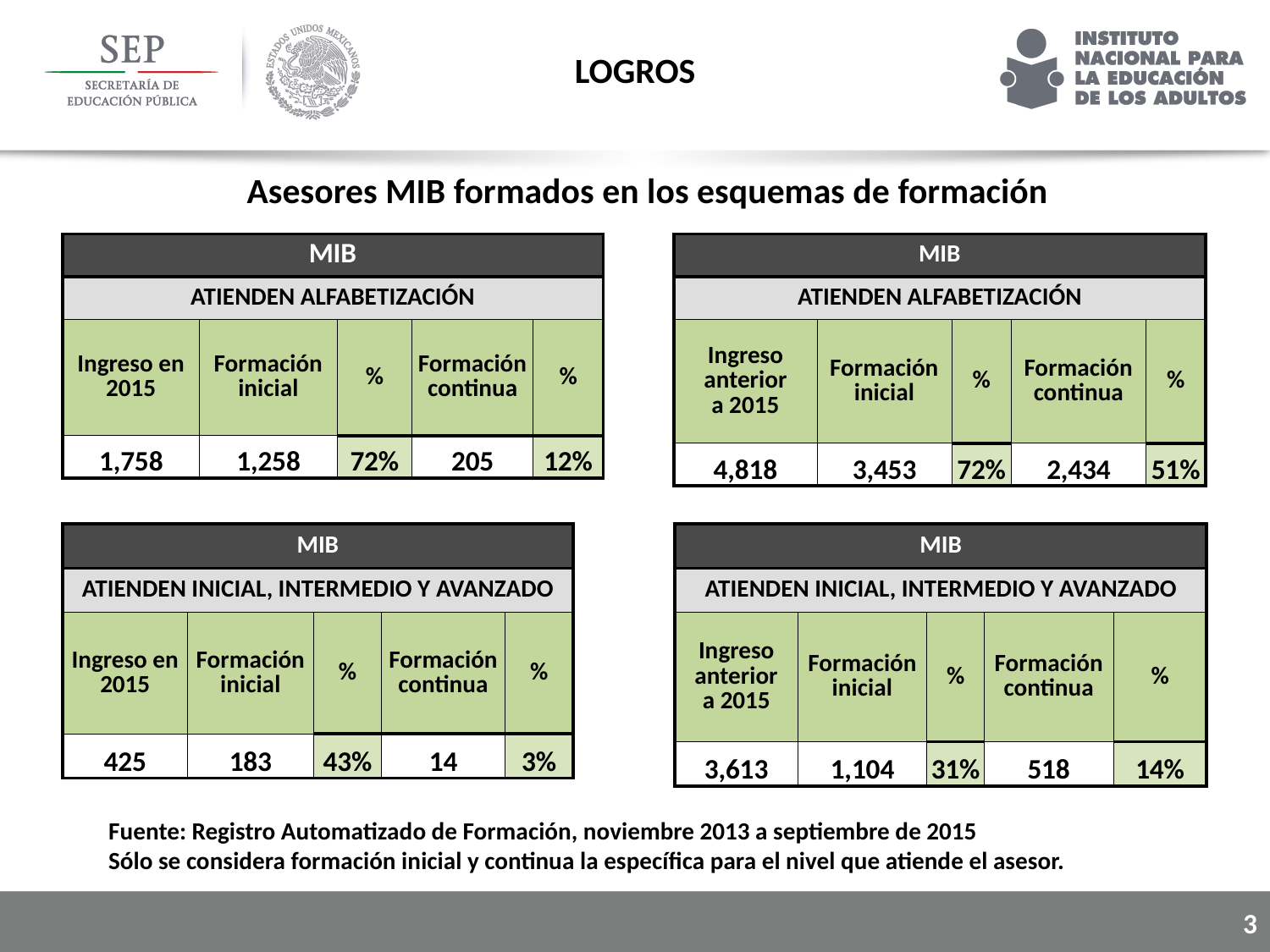

LOGROS
Asesores MIB formados en los esquemas de formación
| MIB |  |  |  |  |
| --- | --- | --- | --- | --- |
| ATIENDEN ALFABETIZACIÓN |  |  |  |  |
| Ingreso en 2015 | Formación inicial | % | Formación continua | % |
| 1,758 | 1,258 | 72% | 205 | 12% |
| MIB |  |  |  |  |
| --- | --- | --- | --- | --- |
| ATIENDEN ALFABETIZACIÓN |  |  |  |  |
| Ingreso anterior a 2015 | Formación inicial | % | Formación continua | % |
| 4,818 | 3,453 | 72% | 2,434 | 51% |
| MIB |  |  |  |  |
| --- | --- | --- | --- | --- |
| ATIENDEN INICIAL, INTERMEDIO Y AVANZADO |  |  |  |  |
| Ingreso en 2015 | Formación inicial | % | Formación continua | % |
| 425 | 183 | 43% | 14 | 3% |
| MIB |  |  |  |  |
| --- | --- | --- | --- | --- |
| ATIENDEN INICIAL, INTERMEDIO Y AVANZADO |  |  |  |  |
| Ingreso anterior a 2015 | Formación inicial | % | Formación continua | % |
| 3,613 | 1,104 | 31% | 518 | 14% |
Fuente: Registro Automatizado de Formación, noviembre 2013 a septiembre de 2015
Sólo se considera formación inicial y continua la específica para el nivel que atiende el asesor.
3